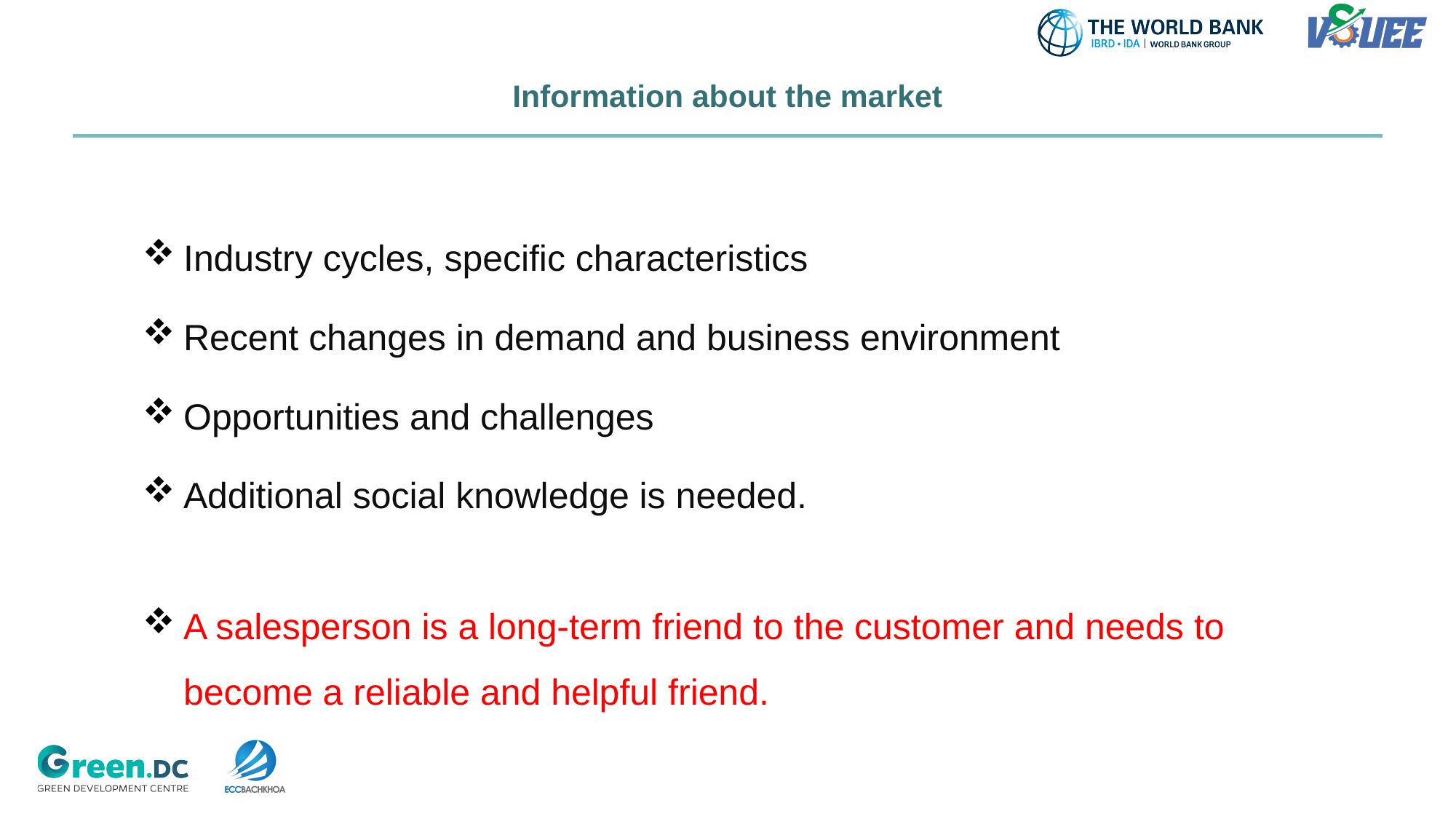

# Information about the market
Industry cycles, specific characteristics
Recent changes in demand and business environment
Opportunities and challenges
Additional social knowledge is needed.

A salesperson is a long-term friend to the customer and needs to become a reliable and helpful friend.